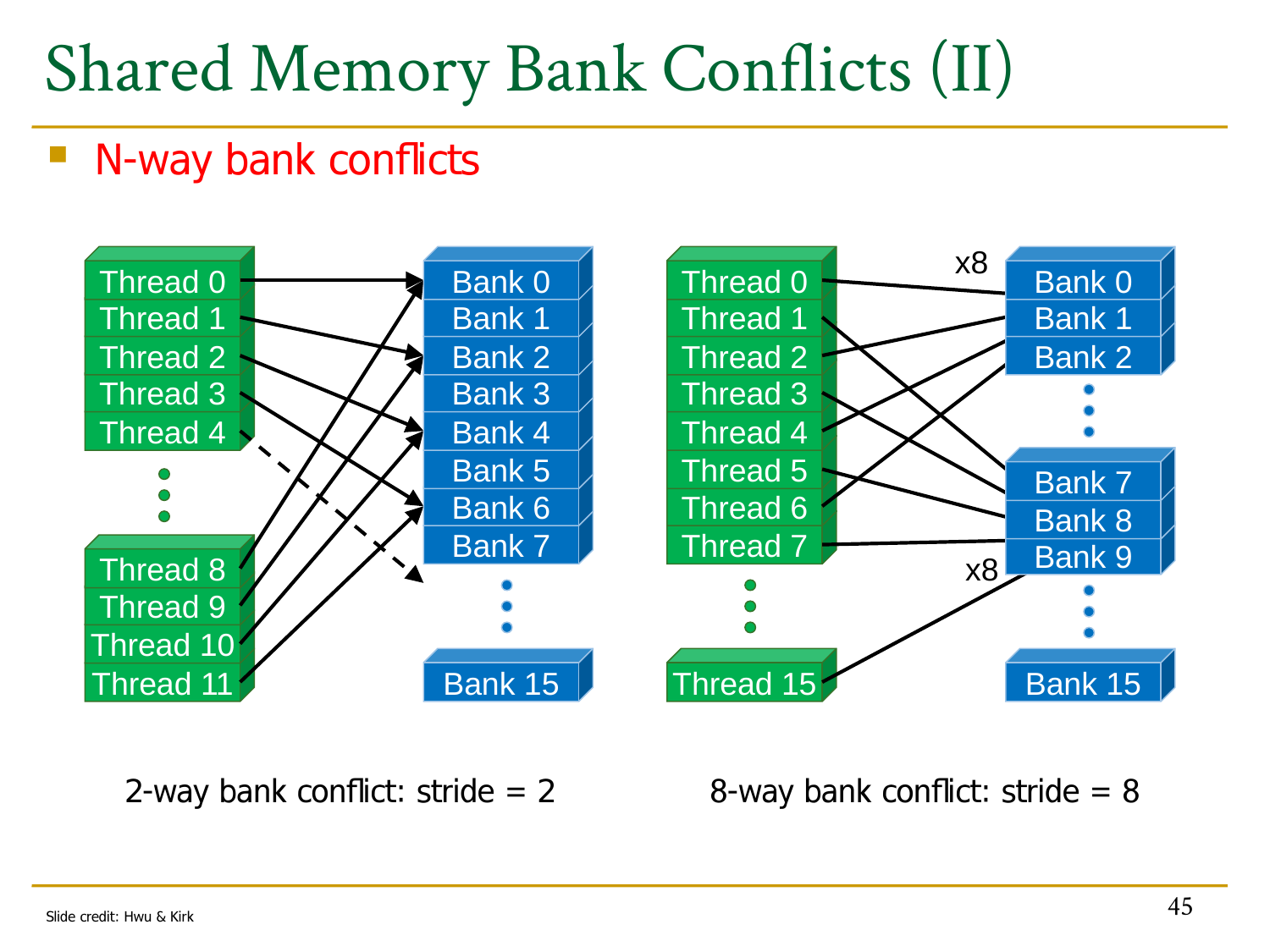

# Shared Memory Bank Conflicts (II)
N-way bank conflicts
x8
Thread 0
Bank 0
Thread 0
Thread 1
Thread 2
Thread 3
Thread 4
Thread 5
Thread 6
Thread 7

Thread 15
Bank 0
Thread 1
Bank 1
Bank 1
Thread 2
Bank 2
Bank 2
Thread 3
Bank 3

Thread 4
Bank 4
Bank 5
Bank 7

Bank 6
Bank 8
Bank 7
Bank 9
Thread 8
x8
Thread 9

Thread 10
Thread 11
Bank 15
Bank 15
2-way bank conflict: stride = 2
8-way bank conflict: stride = 8
45
Slide credit: Hwu & Kirk